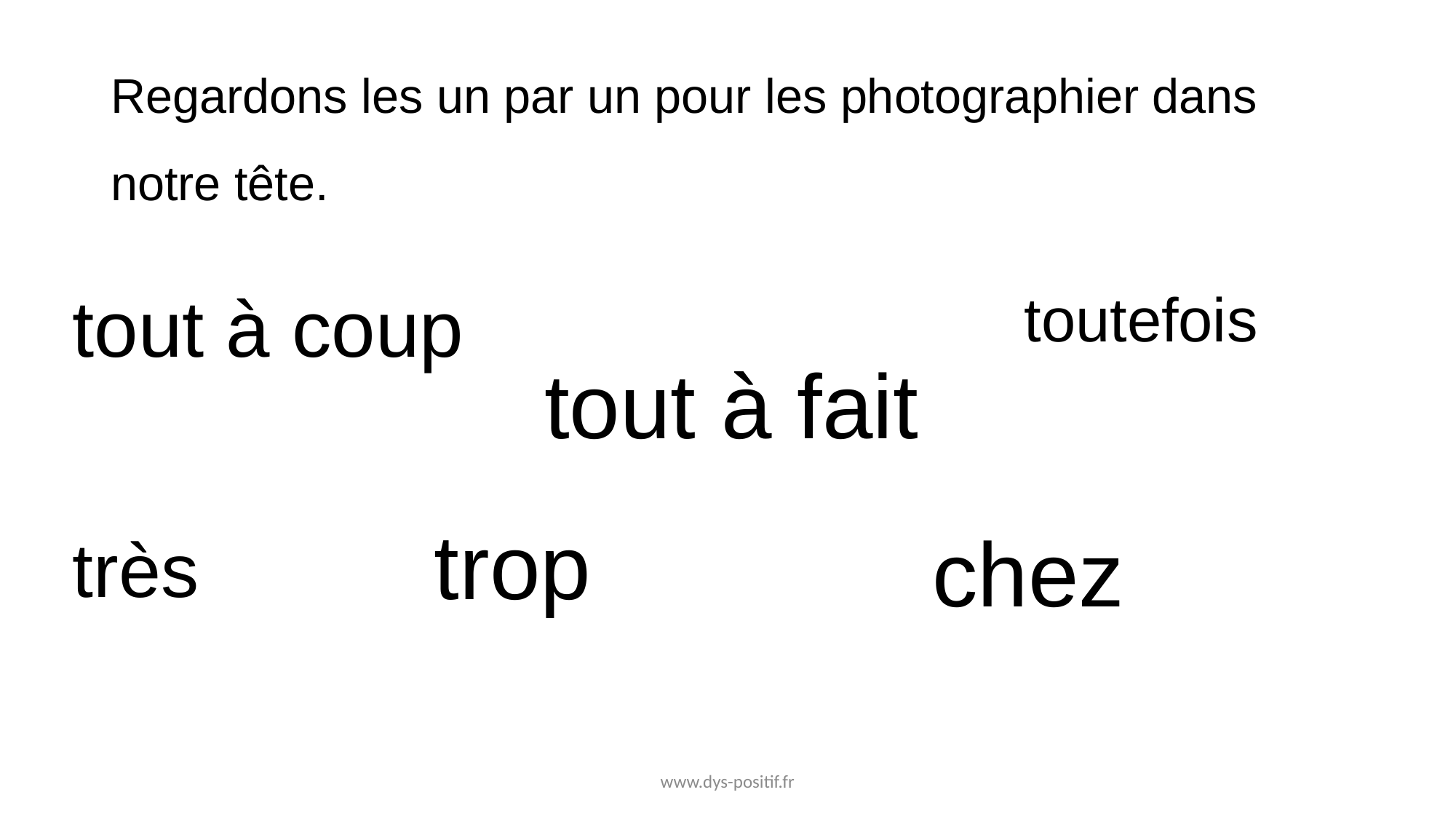

# Regardons les un par un pour les photographier dans notre tête.
tout à coup
toutefois

tout à fait
trop
chez
très
www.dys-positif.fr